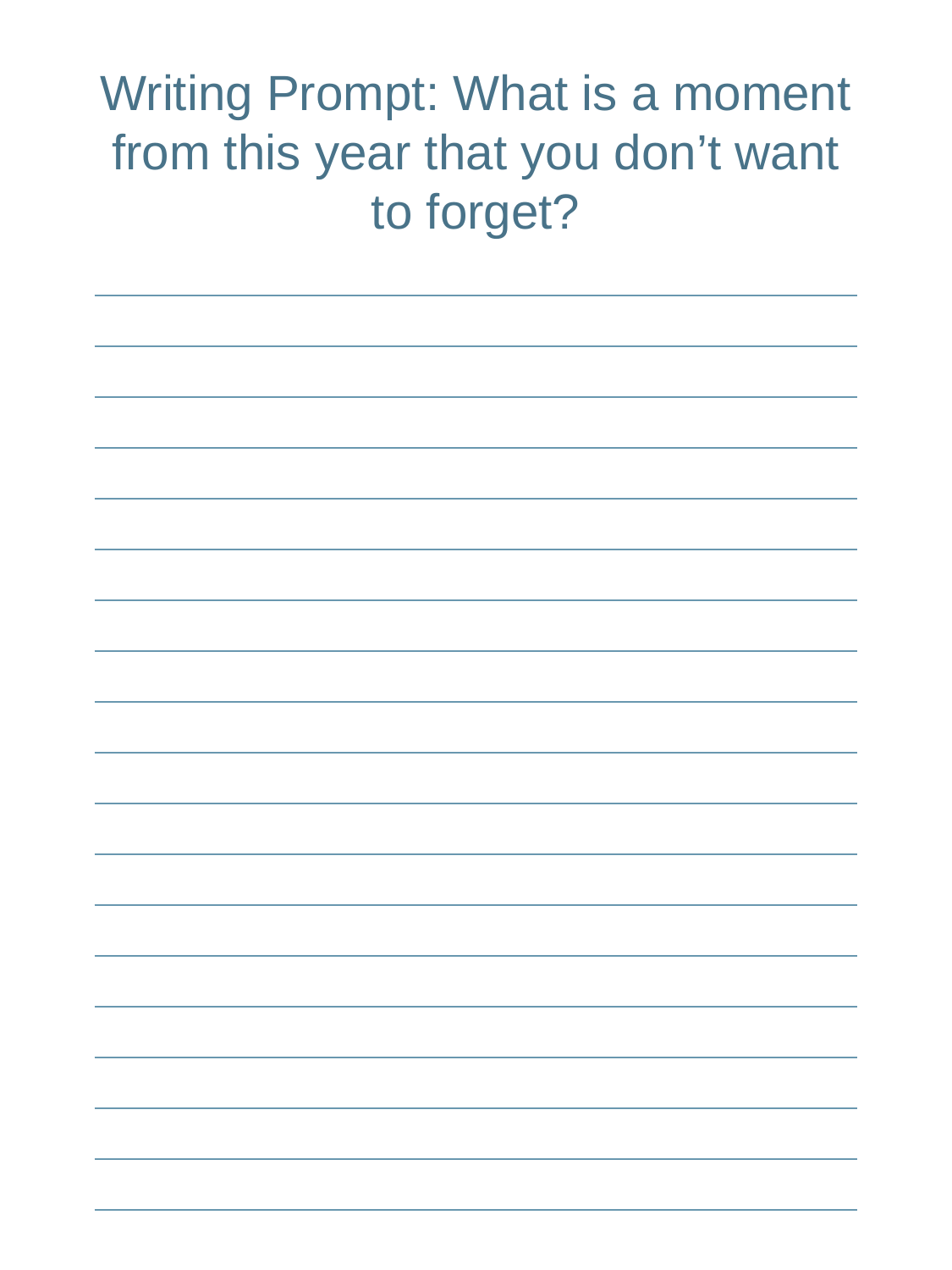

Writing Prompt: What is a moment from this year that you don’t want to forget?
|  |
| --- |
|  |
|  |
|  |
|  |
|  |
|  |
|  |
|  |
|  |
|  |
|  |
|  |
|  |
|  |
|  |
|  |
|  |